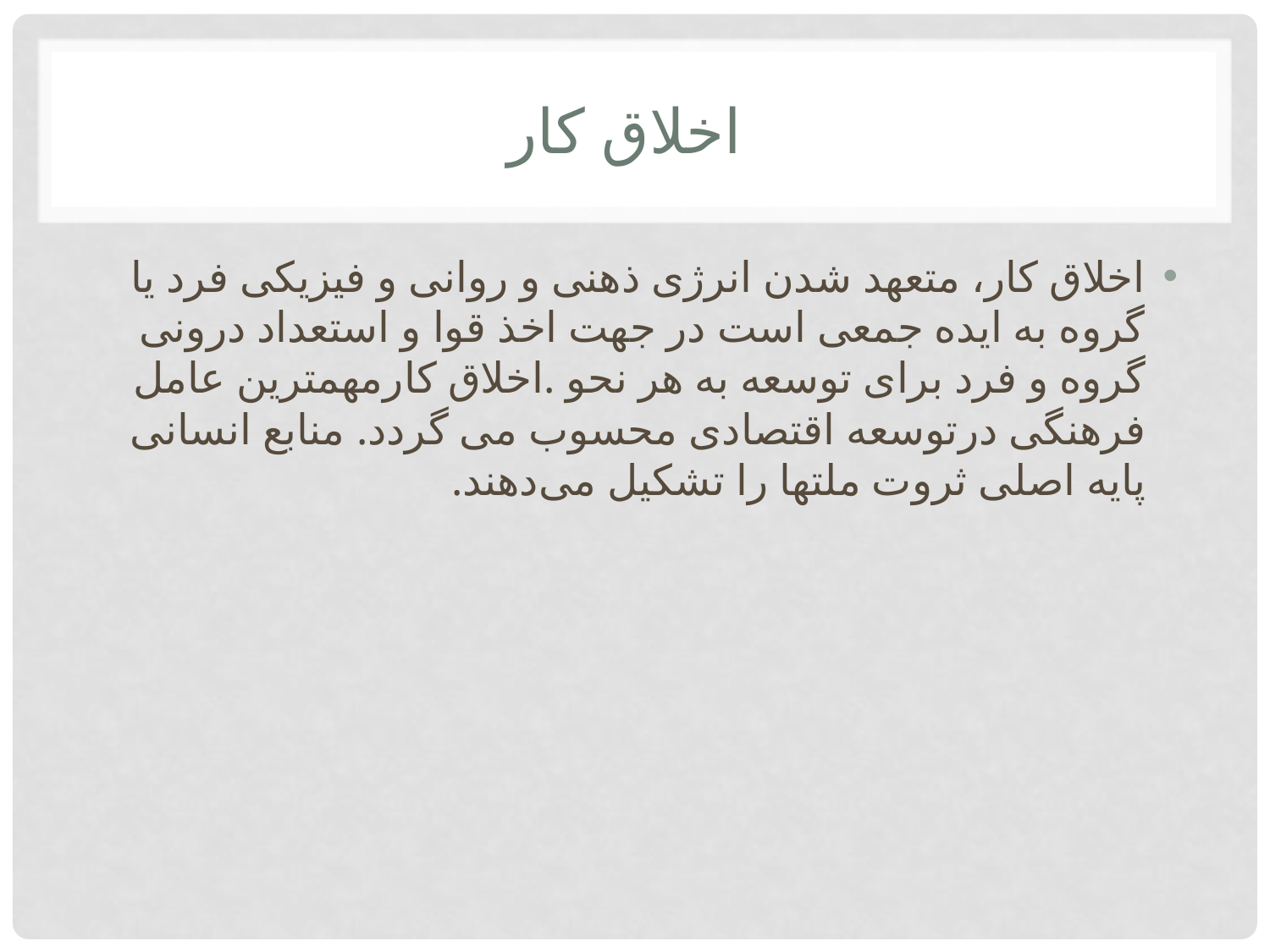

# اخلاق کار
اخلاق کار، متعهد شدن انرژی ذهنی و روانی و فیزیکی فرد یا گروه به ایده جمعی است در جهت اخذ قوا و استعداد درونی گروه و فرد برای توسعه به هر نحو .اخلاق کارمهمترین عامل فرهنگی درتوسعه اقتصادی محسوب می گردد. منابع انسانی پایه اصلی ثروت ملتها را تشکیل می‌دهند.